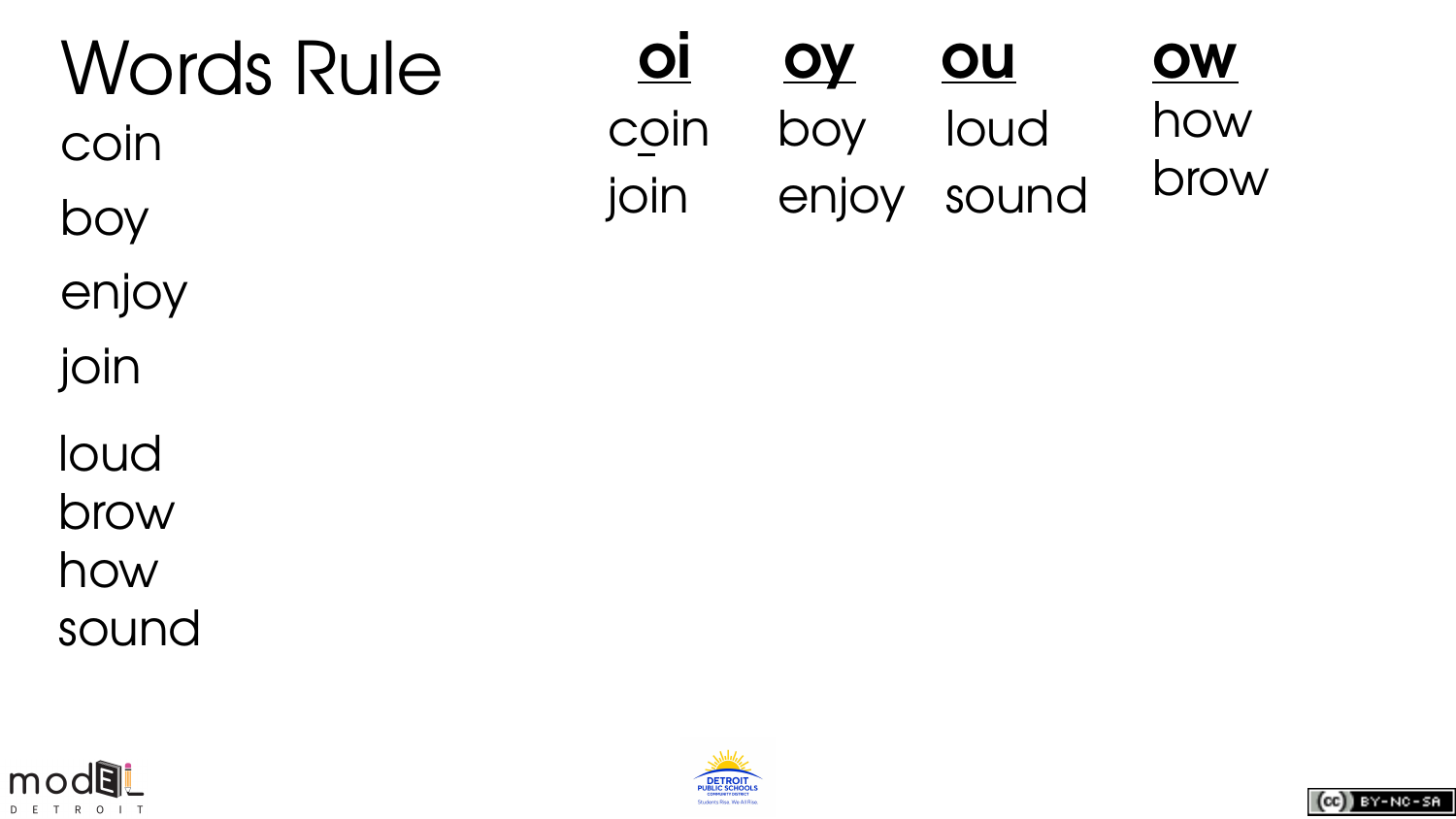

oi	oy     ou        ow

# Words Rule
coin
join

boy
enjoy
loud
sound
how
brow
coin
boy
enjoy
join

loud
brow
how
sound